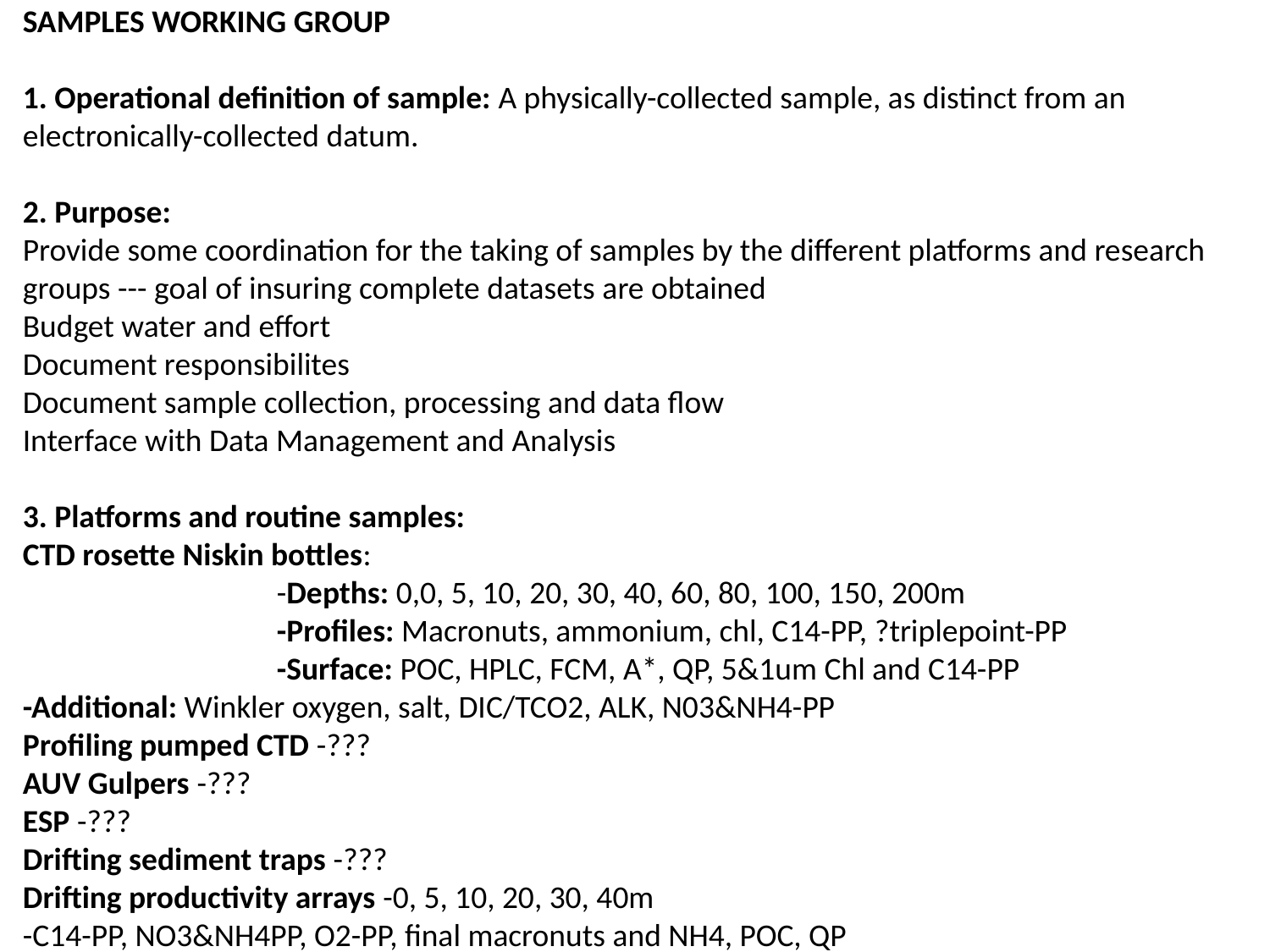

SAMPLES WORKING GROUP

1. Operational definition of sample: A physically-collected sample, as distinct from an electronically-collected datum.

2. Purpose:
Provide some coordination for the taking of samples by the different platforms and research groups --- goal of insuring complete datasets are obtained
Budget water and effort
Document responsibilites
Document sample collection, processing and data flow
Interface with Data Management and Analysis

3. Platforms and routine samples:
CTD rosette Niskin bottles:
		-Depths: 0,0, 5, 10, 20, 30, 40, 60, 80, 100, 150, 200m
		-Profiles: Macronuts, ammonium, chl, C14-PP, ?triplepoint-PP
		-Surface: POC, HPLC, FCM, A*, QP, 5&1um Chl and C14-PP
-Additional: Winkler oxygen, salt, DIC/TCO2, ALK, N03&NH4-PP
Profiling pumped CTD -???
AUV Gulpers -???
ESP -???
Drifting sediment traps -???
Drifting productivity arrays -0, 5, 10, 20, 30, 40m
-C14-PP, NO3&NH4PP, O2-PP, final macronuts and NH4, POC, QP
Other …